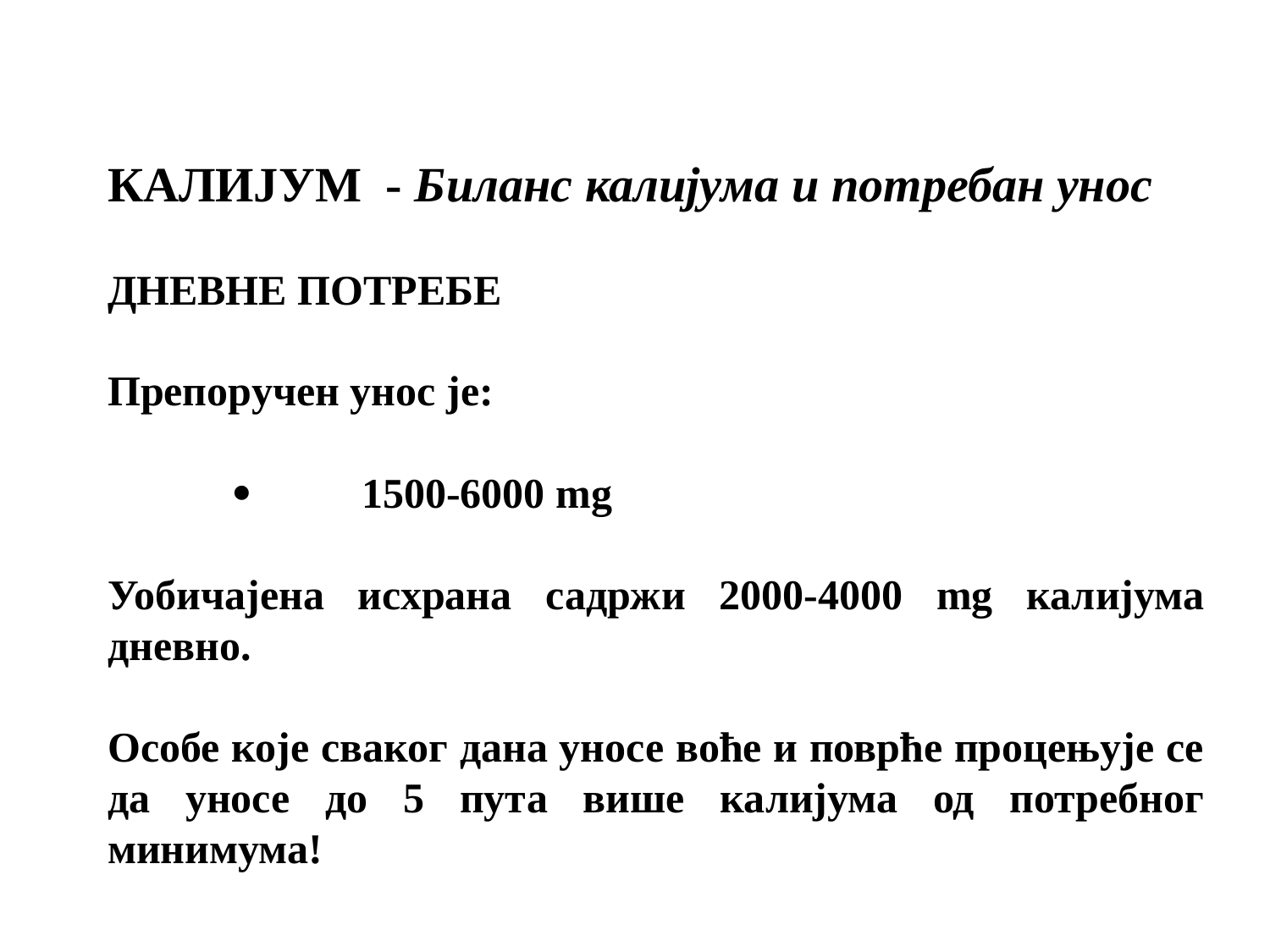

КАЛИЈУМ  - Биланс калијума и потребан унос

ДНЕВНЕ ПОТРЕБЕ

Препоручен унос је:

•	1500-6000 mg

Уобичајена исхрана садржи 2000-4000 mg калијума дневно.

Особе које сваког дана уносе воће и поврће процењује се да уносе до 5 пута више калијума од потребног минимума!